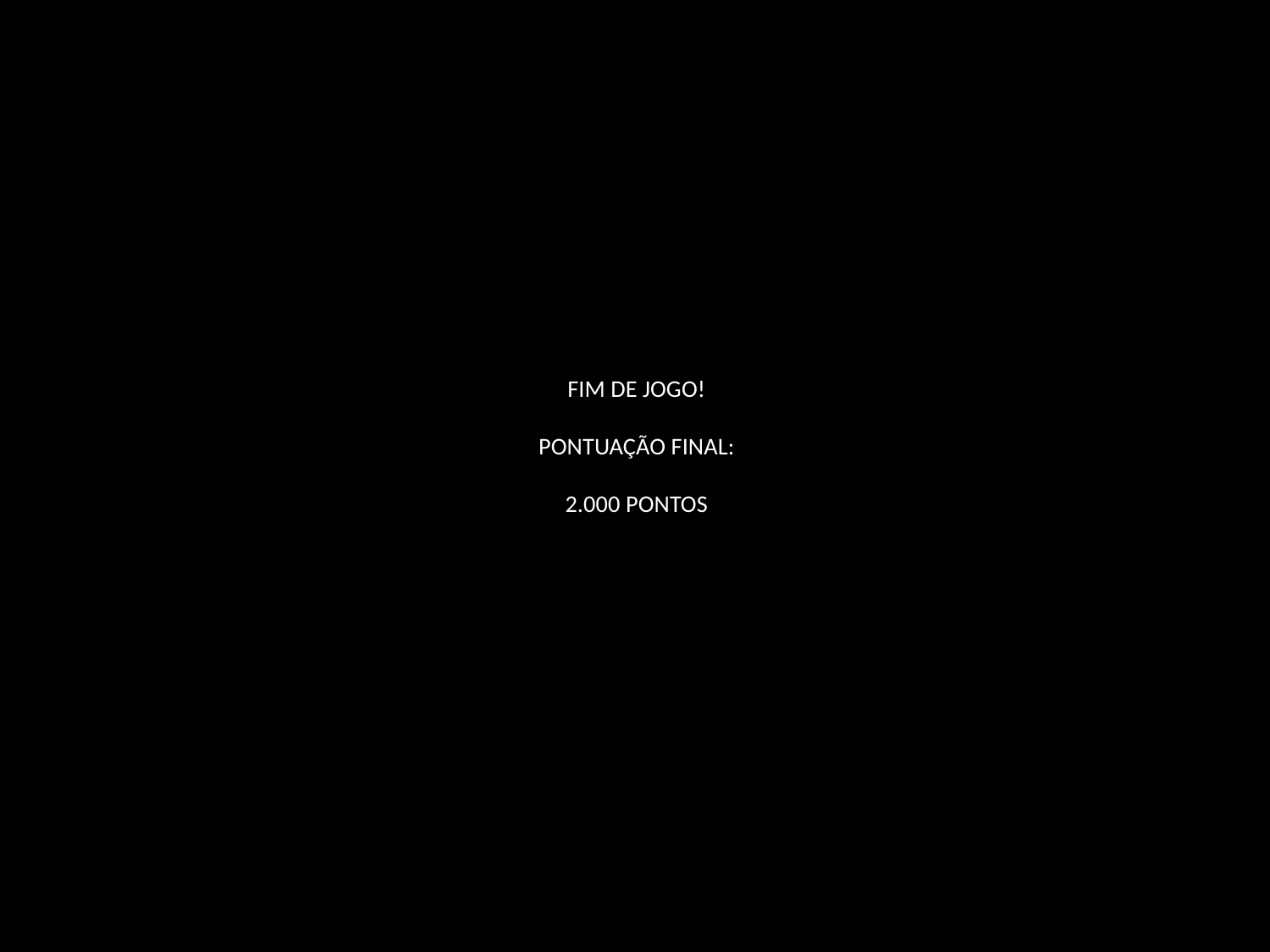

# FIM DE JOGO! PONTUAÇÃO FINAL: 2.000 PONTOS